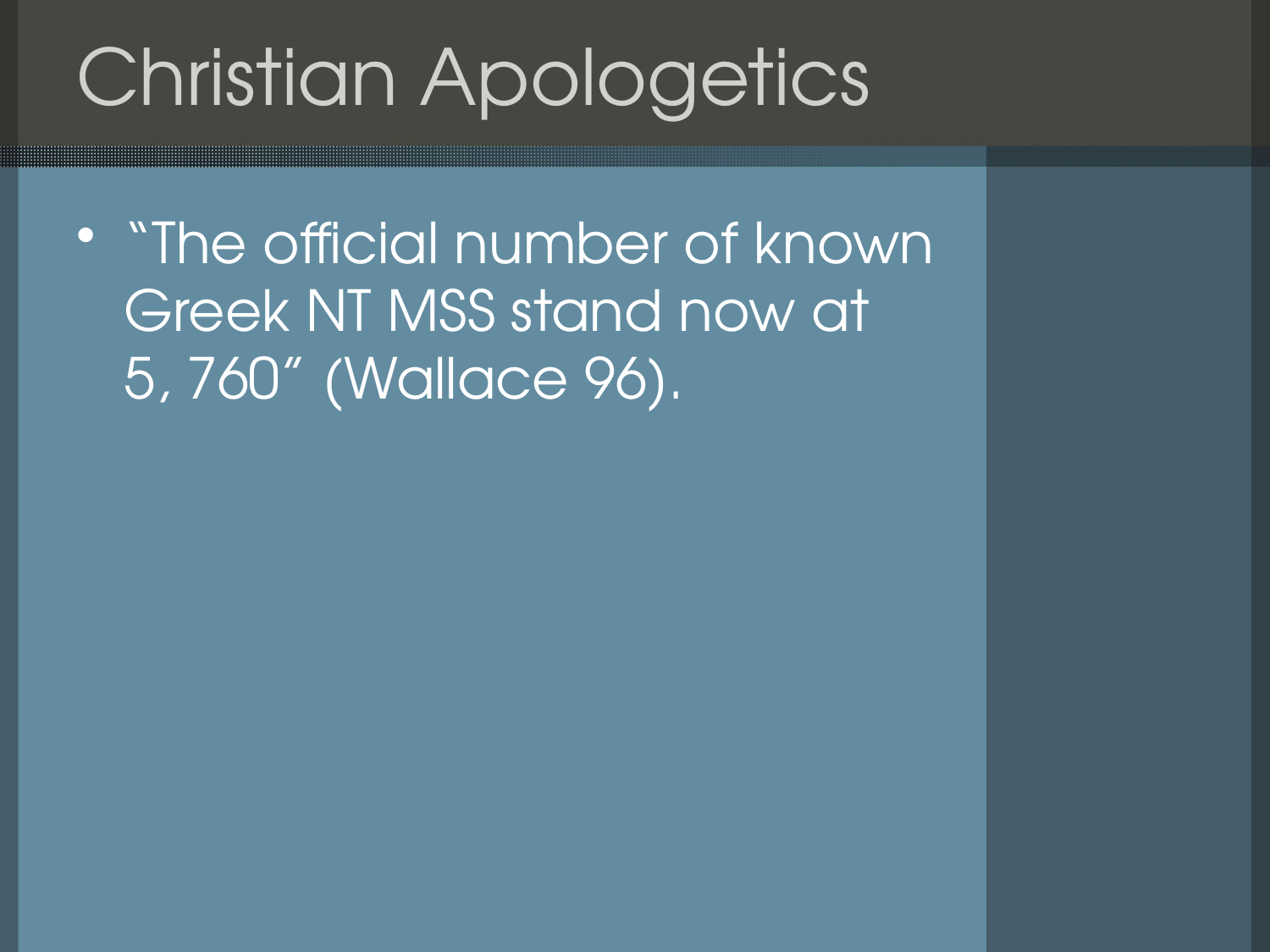

# Christian Apologetics
“The official number of known Greek NT MSS stand now at
5, 760” (Wallace 96).